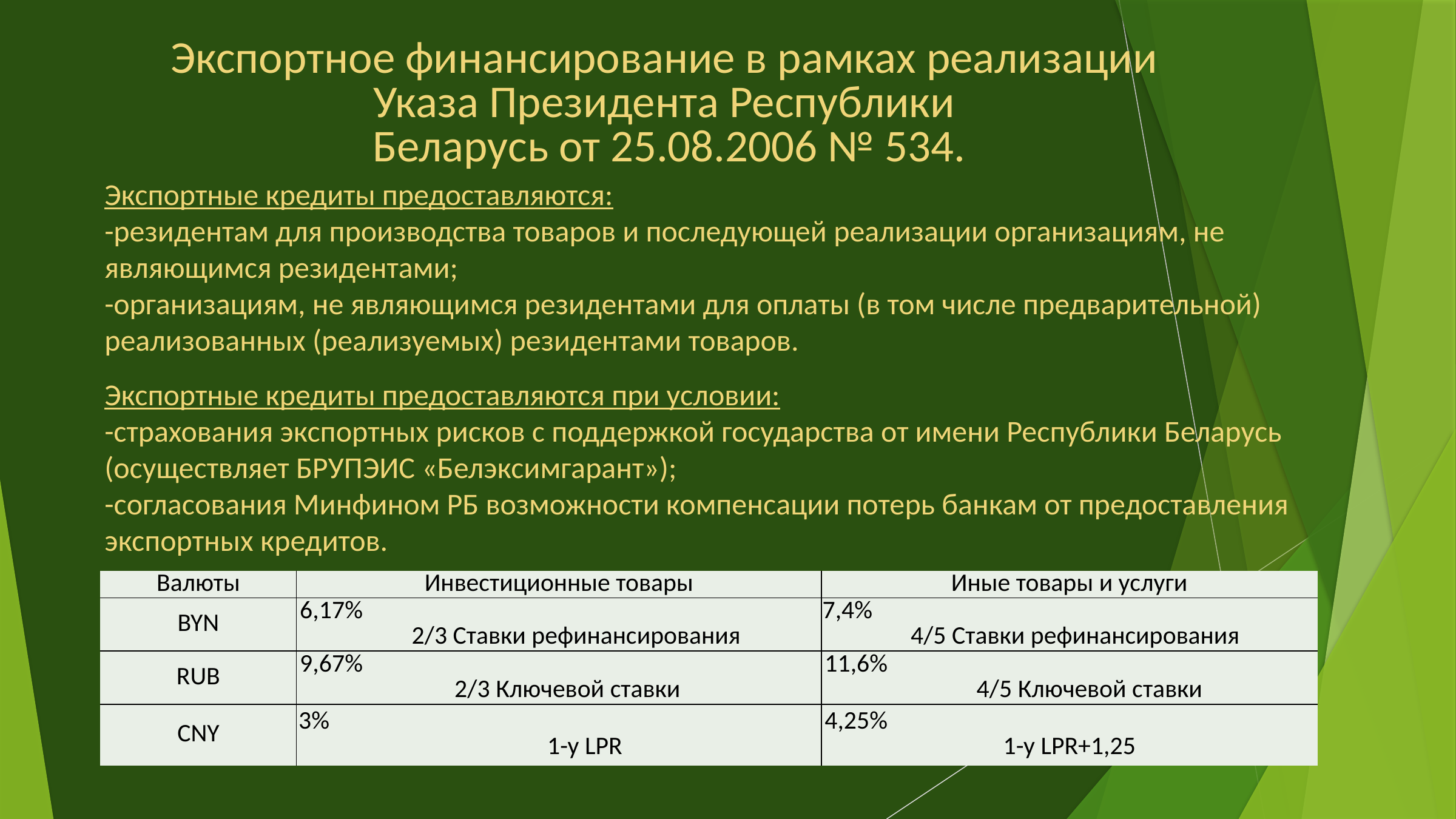

Экспортное финансирование в рамках реализации
Указа Президента Республики
Беларусь от 25.08.2006 № 534.
Экспортные кредиты предоставляются:
-резидентам для производства товаров и последующей реализации организациям, не являющимся резидентами;
-организациям, не являющимся резидентами для оплаты (в том числе предварительной) реализованных (реализуемых) резидентами товаров.
Экспортные кредиты предоставляются при условии:
-страхования экспортных рисков с поддержкой государства от имени Республики Беларусь (осуществляет БРУПЭИС «Белэксимгарант»);
-согласования Минфином РБ возможности компенсации потерь банкам от предоставления экспортных кредитов.
| Валюты | Инвестиционные товары | Иные товары и услуги |
| --- | --- | --- |
| BYN | 6,17% 2/3 Ставки рефинансирования | 7,4% 4/5 Ставки рефинансирования |
| RUB | 9,67% 2/3 Ключевой ставки | 11,6% 4/5 Ключевой ставки |
| CNY | 3% 1-y LPR | 4,25% 1-y LPR+1,25 |